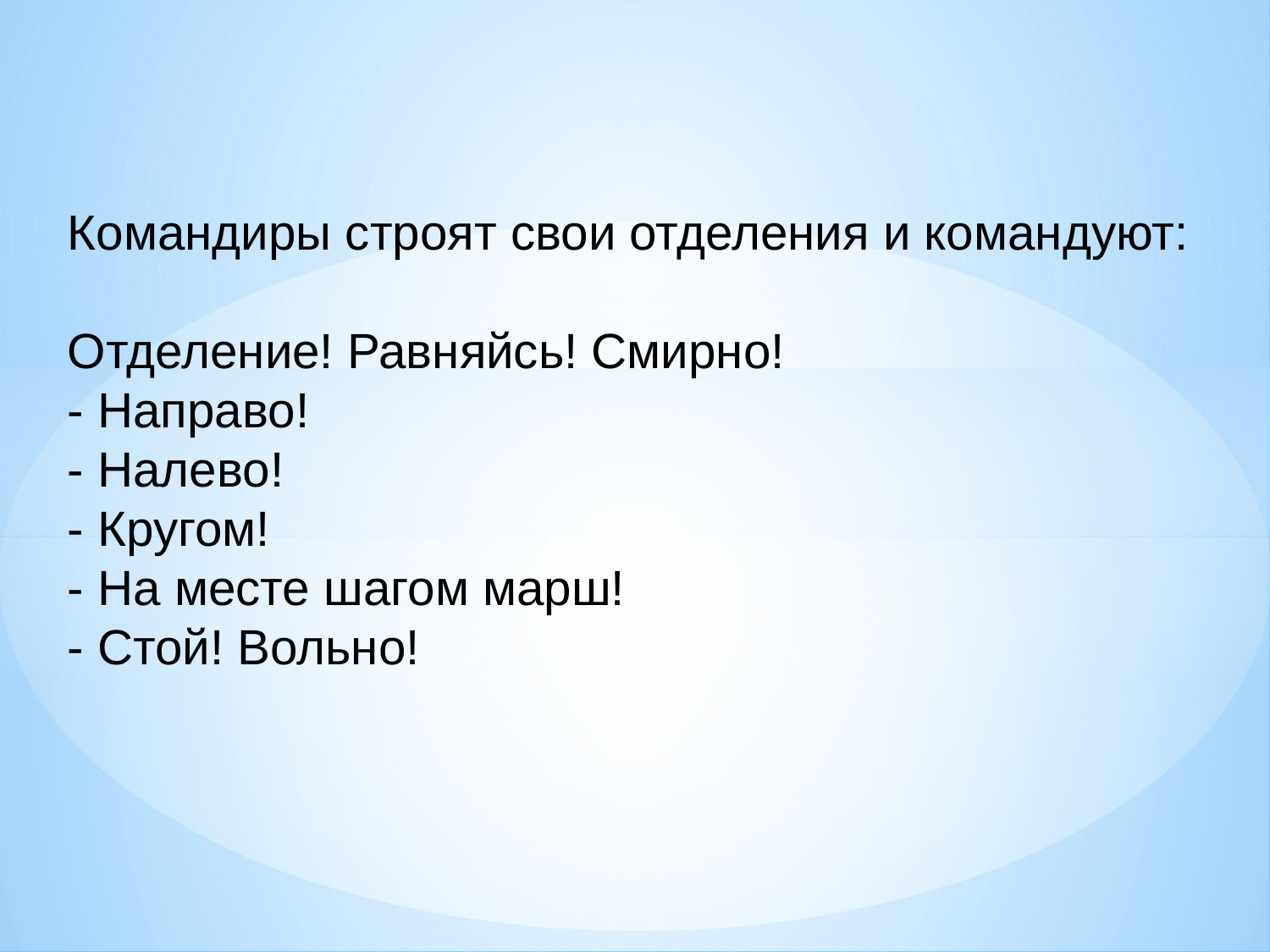

Командиры строят свои отделения и командуют:

Отделение! Равняйсь! Смирно!
- Направо!
- Налево!
- Кругом!
- На месте шагом марш!
- Стой! Вольно!